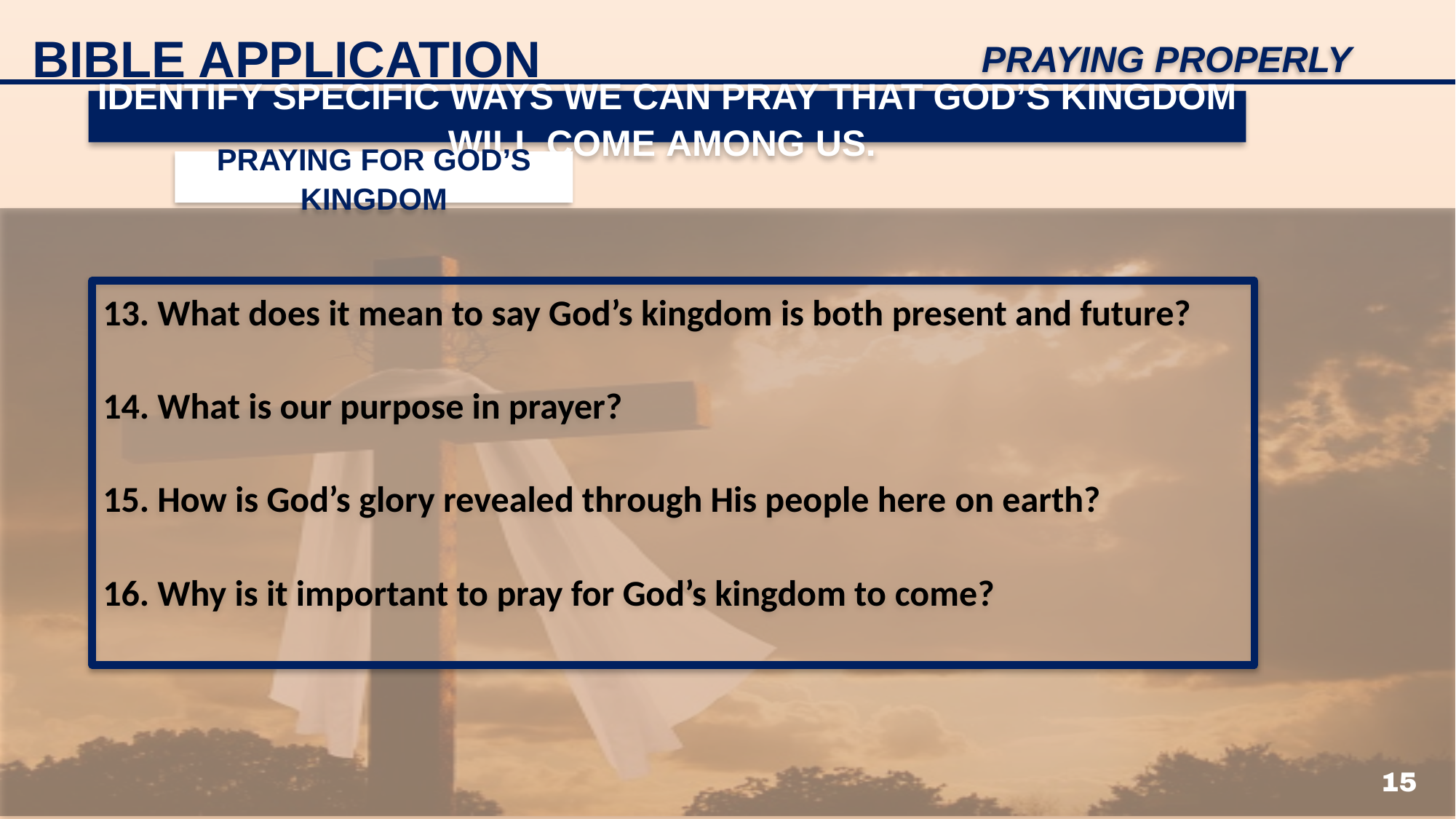

BIBLE APPLICATION
Praying Properly
Identify specific ways we can pray that God’s kingdom will come among us.
Praying for God’s Kingdom

13. What does it mean to say God’s kingdom is both present and future?

14. What is our purpose in prayer?

15. How is God’s glory revealed through His people here on earth?

16. Why is it important to pray for God’s kingdom to come?

15